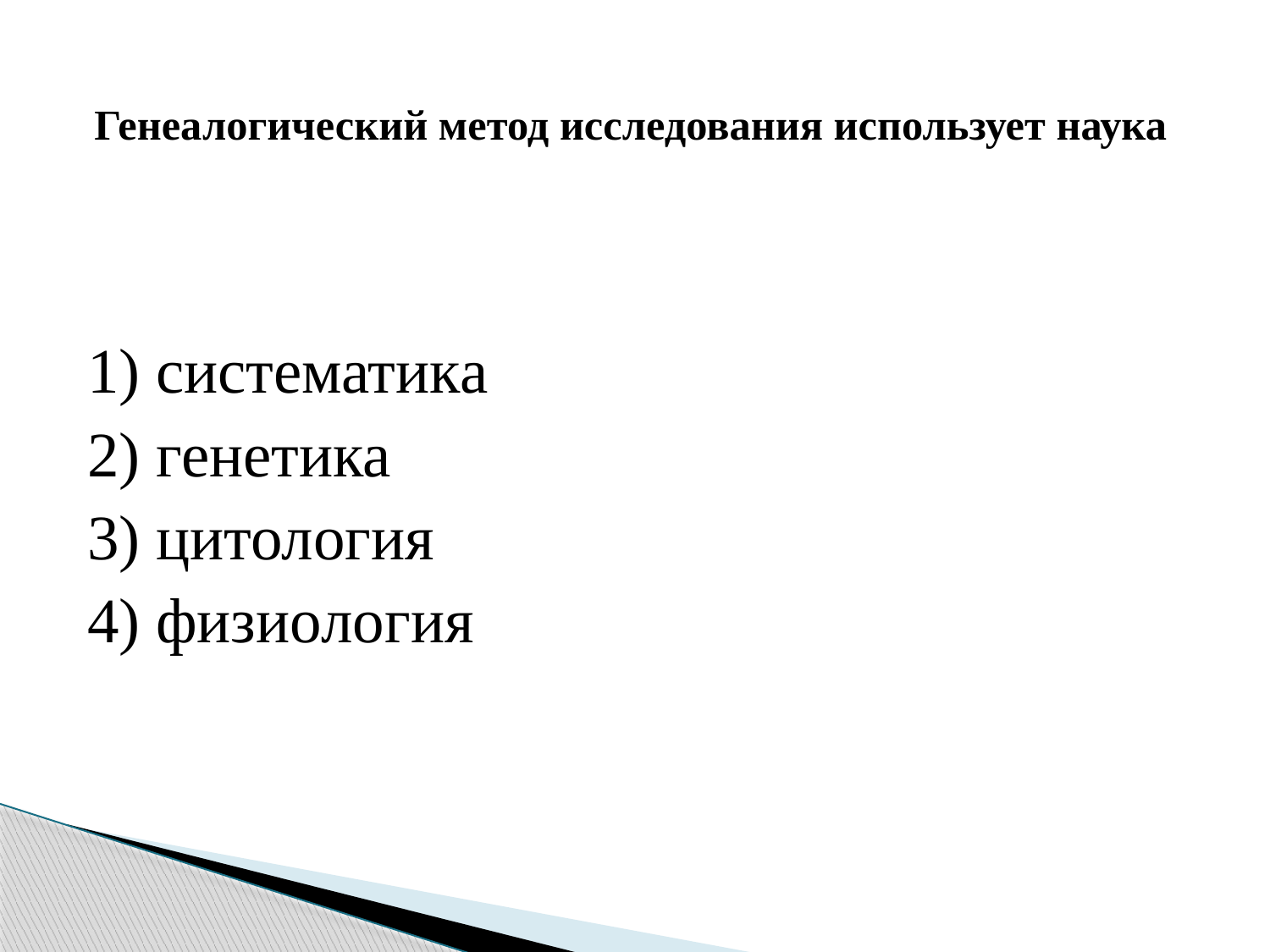

# Генеалогический метод исследования использует наука
1) систематика
2) генетика
3) цитология
4) физиология